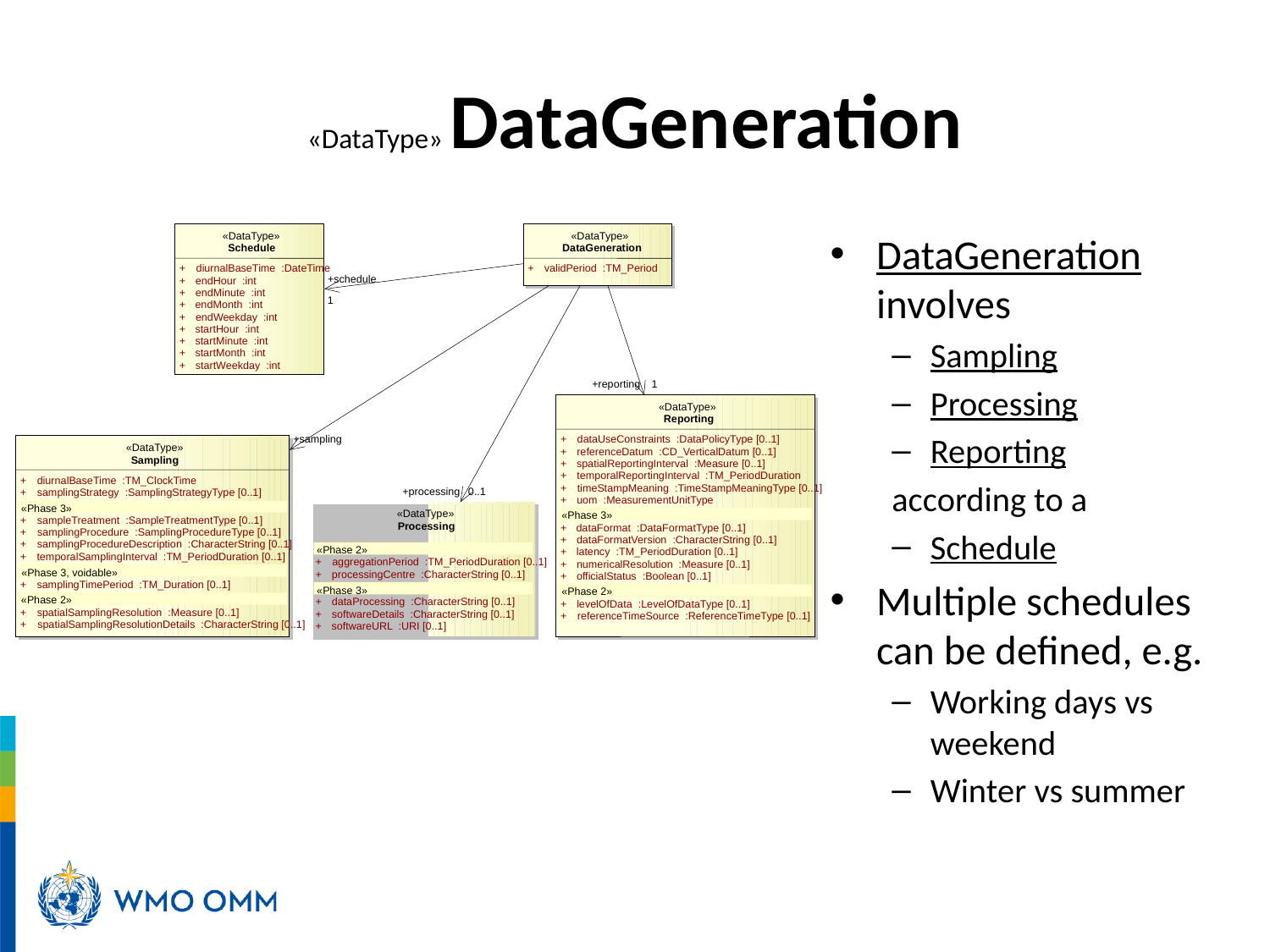

# «DataType» DataGeneration
DataGeneration involves
Sampling
Processing
Reporting
according to a
Schedule
Multiple schedules can be defined, e.g.
Working days vs weekend
Winter vs summer

«DataType»
Schedule

+
diurnalBaseTime  :DateTime
+
endHour  :int
+
endMinute  :int
+
endMonth  :int
+
endWeekday  :int
+
startHour  :int
+
startMinute  :int
+
startMonth  :int
+
startWeekday  :int

«DataType»
DataGeneration

+
validPeriod  :TM_Period

+schedule

1

+sampling

+processing
0..1

+reporting
1

«DataType»
Reporting

+
dataUseConstraints  :DataPolicyType [0..1]
+
referenceDatum  :CD_VerticalDatum [0..1]
+
spatialReportingInterval  :Measure [0..1]
+
temporalReportingInterval  :TM_PeriodDuration
+
timeStampMeaning  :TimeStampMeaningType [0..1]
+
uom  :MeasurementUnitType

«Phase 3»
+
dataFormat  :DataFormatType [0..1]
+
dataFormatVersion  :CharacterString [0..1]
+
latency  :TM_PeriodDuration [0..1]
+
numericalResolution  :Measure [0..1]
+
officialStatus  :Boolean [0..1]

«Phase 2»
+
levelOfData  :LevelOfDataType [0..1]
+
referenceTimeSource  :ReferenceTimeType [0..1]

«DataType»
Sampling

+
diurnalBaseTime  :TM_ClockTime
+
samplingStrategy  :SamplingStrategyType [0..1]

«Phase 3»
+
sampleTreatment  :SampleTreatmentType [0..1]
+
samplingProcedure  :SamplingProcedureType [0..1]
+
samplingProcedureDescription  :CharacterString [0..1]
+
temporalSamplingInterval  :TM_PeriodDuration [0..1]

«Phase 3, voidable»
+
samplingTimePeriod  :TM_Duration [0..1]

«Phase 2»
+
spatialSamplingResolution  :Measure [0..1]
+
spatialSamplingResolutionDetails  :CharacterString [0..1]

«DataType»
Processing

«Phase 2»
+
aggregationPeriod  :TM_PeriodDuration [0..1]
+
processingCentre  :CharacterString [0..1]

«Phase 3»
+
dataProcessing  :CharacterString [0..1]
+
softwareDetails  :CharacterString [0..1]
+
softwareURL  :URI [0..1]